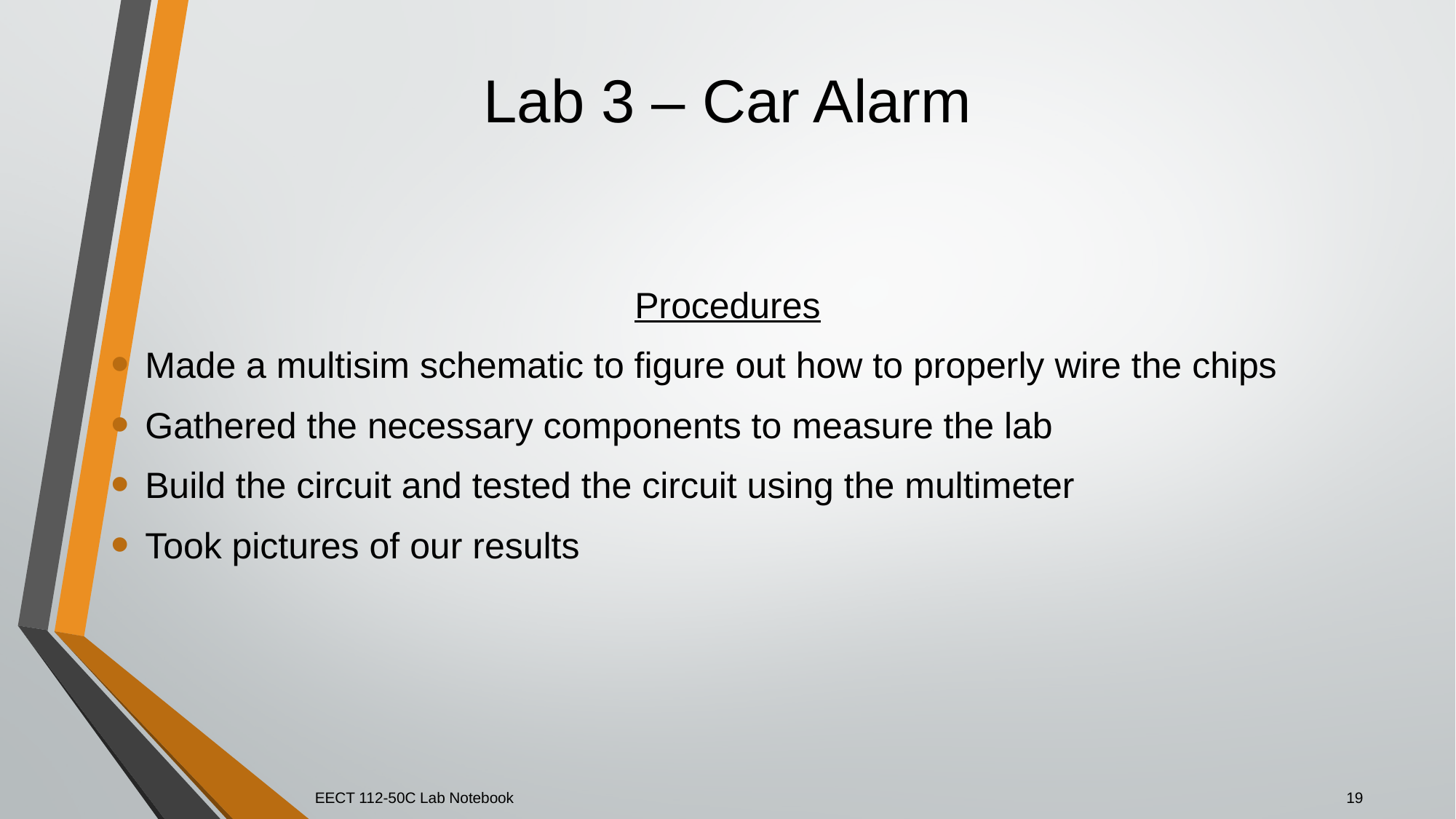

# Lab 3 – Car Alarm
Procedures
Made a multisim schematic to figure out how to properly wire the chips
Gathered the necessary components to measure the lab
Build the circuit and tested the circuit using the multimeter
Took pictures of our results

EECT 112-50C Lab Notebook
19